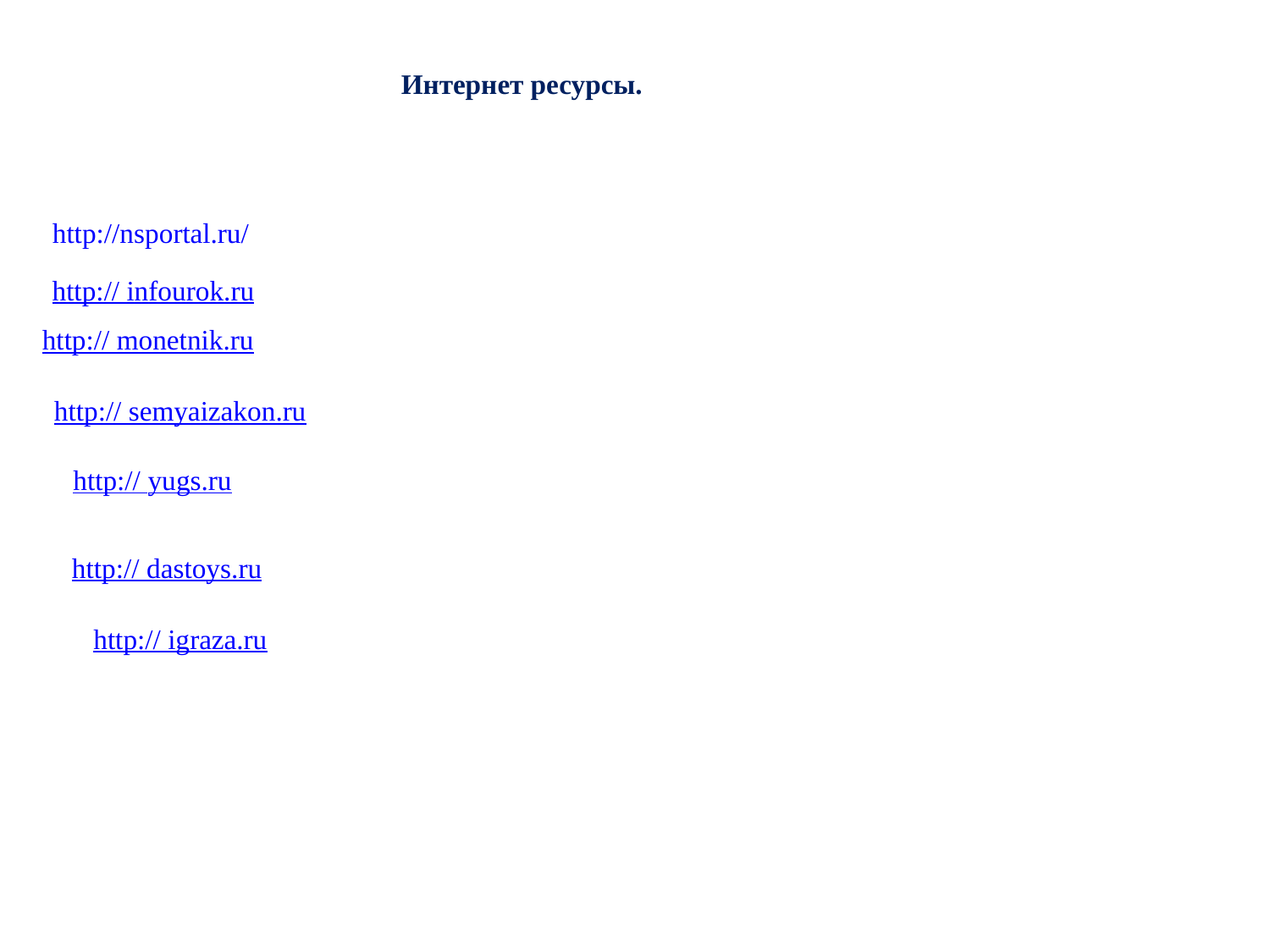

Интернет ресурсы.
http://nsportal.ru/

http:// infourok.ru

http:// monetnik.ru
http:// semyaizakon.ru
http:// yugs.ru

http:// dastoys.ru
http:// igraza.ru